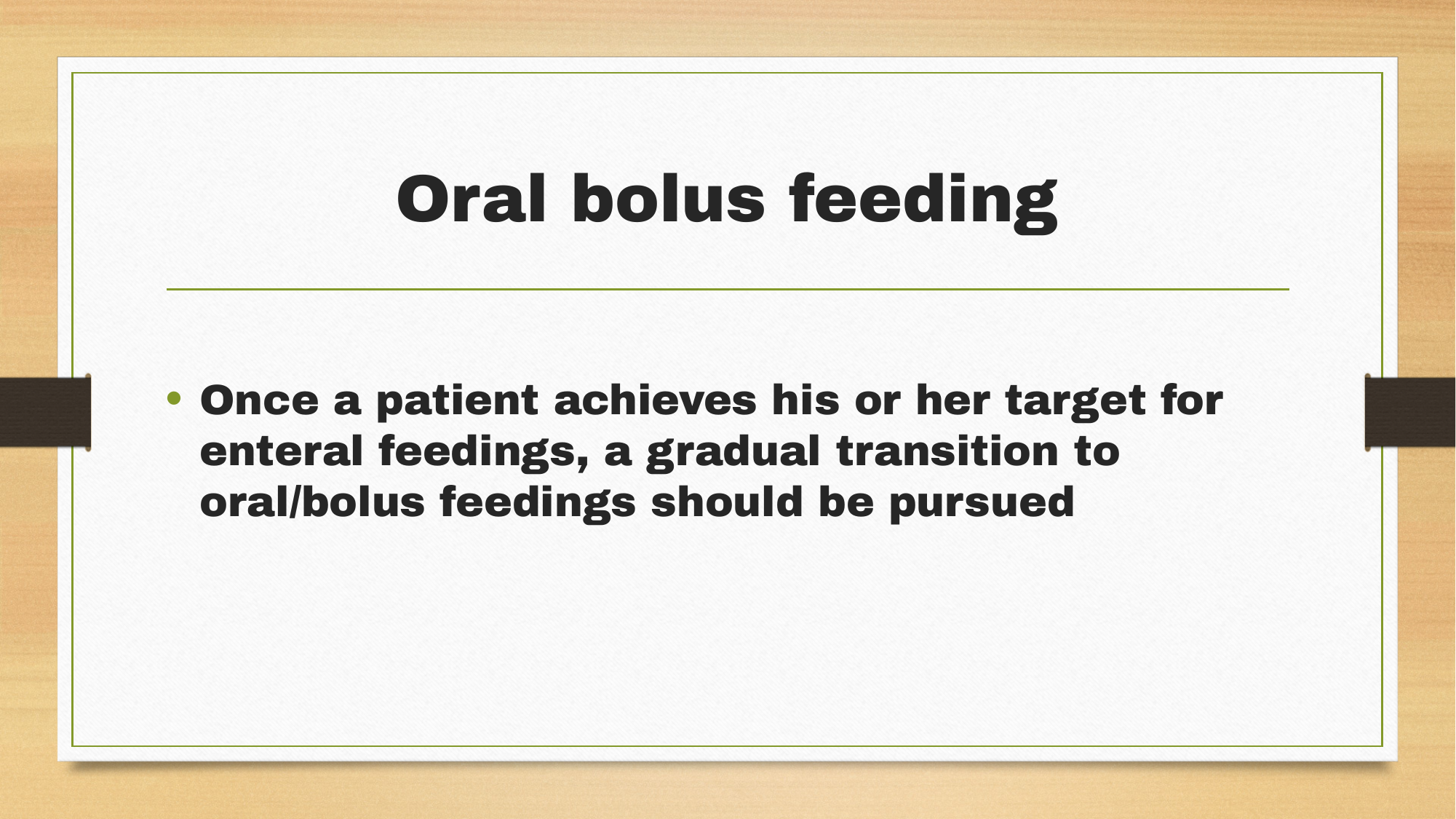

# Oral bolus feeding

Once a patient achieves his or her target for enteral feedings, a gradual transition to oral/bolus feedings should be pursued